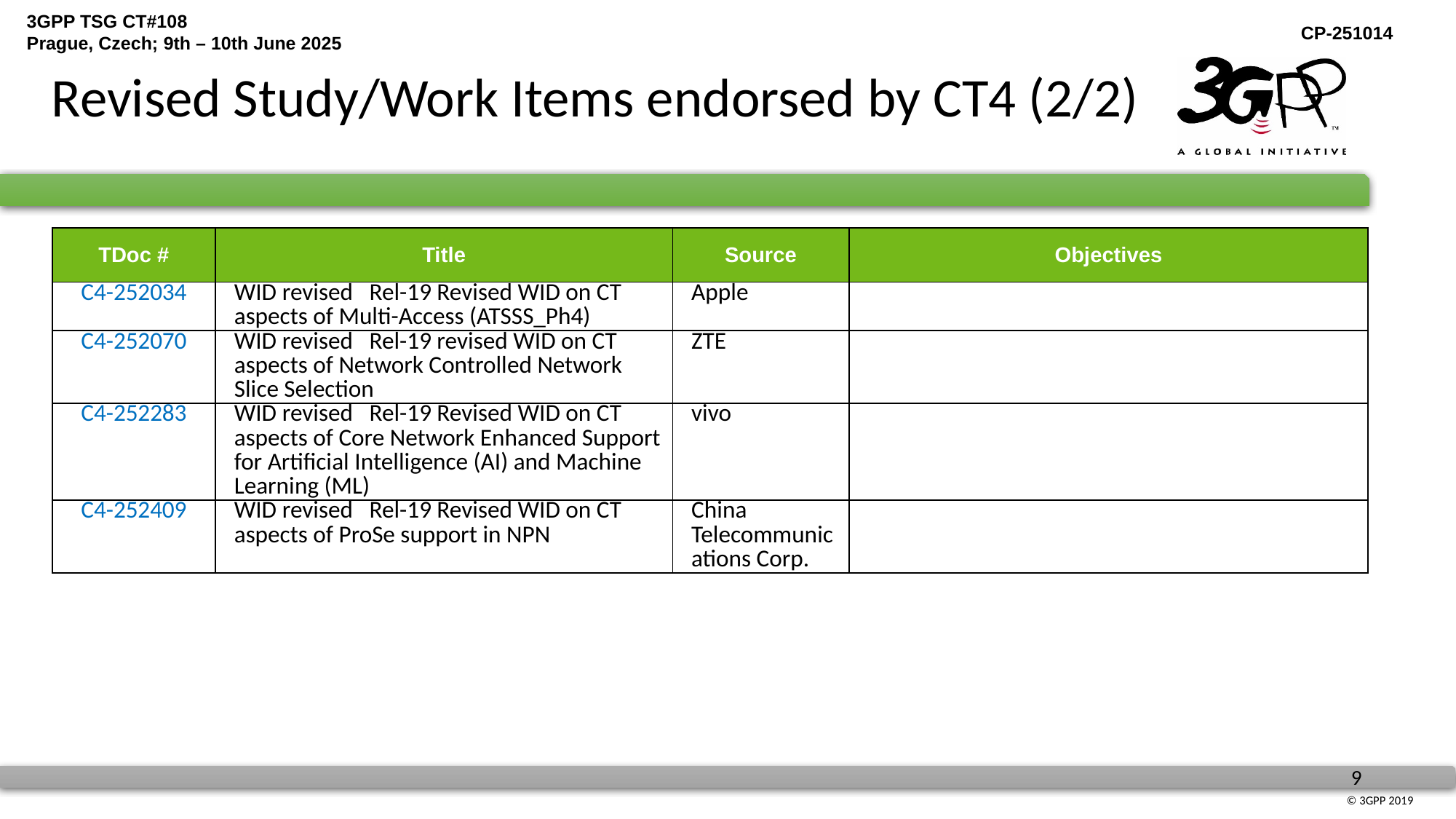

# Revised Study/Work Items endorsed by CT4 (2/2)
| TDoc # | Title | Source | Objectives |
| --- | --- | --- | --- |
| C4-252034 | WID revised Rel-19 Revised WID on CT aspects of Multi-Access (ATSSS\_Ph4) | Apple |  |
| C4-252070 | WID revised Rel-19 revised WID on CT aspects of Network Controlled Network Slice Selection | ZTE |  |
| C4-252283 | WID revised Rel-19 Revised WID on CT aspects of Core Network Enhanced Support for Artificial Intelligence (AI) and Machine Learning (ML) | vivo |  |
| C4-252409 | WID revised Rel-19 Revised WID on CT aspects of ProSe support in NPN | China Telecommunications Corp. |  |